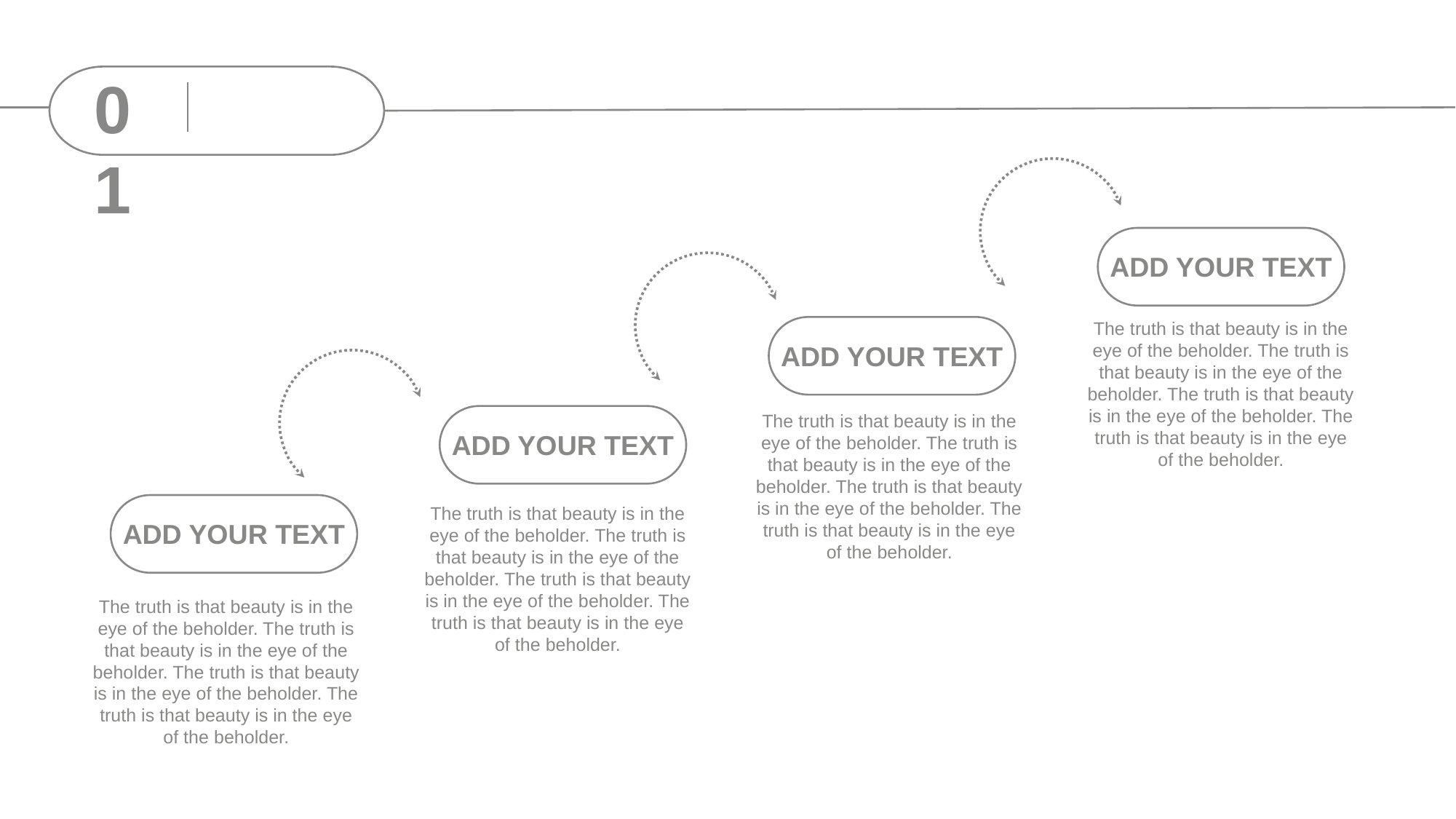

01

ADD YOUR TEXT

The truth is that beauty is in the eye of the beholder. The truth is that beauty is in the eye of the beholder. The truth is that beauty is in the eye of the beholder. The truth is that beauty is in the eye of the beholder.

ADD YOUR TEXT

The truth is that beauty is in the eye of the beholder. The truth is that beauty is in the eye of the beholder. The truth is that beauty is in the eye of the beholder. The truth is that beauty is in the eye of the beholder.

ADD YOUR TEXT

ADD YOUR TEXT
The truth is that beauty is in the eye of the beholder. The truth is that beauty is in the eye of the beholder. The truth is that beauty is in the eye of the beholder. The truth is that beauty is in the eye of the beholder.
The truth is that beauty is in the eye of the beholder. The truth is that beauty is in the eye of the beholder. The truth is that beauty is in the eye of the beholder. The truth is that beauty is in the eye of the beholder.